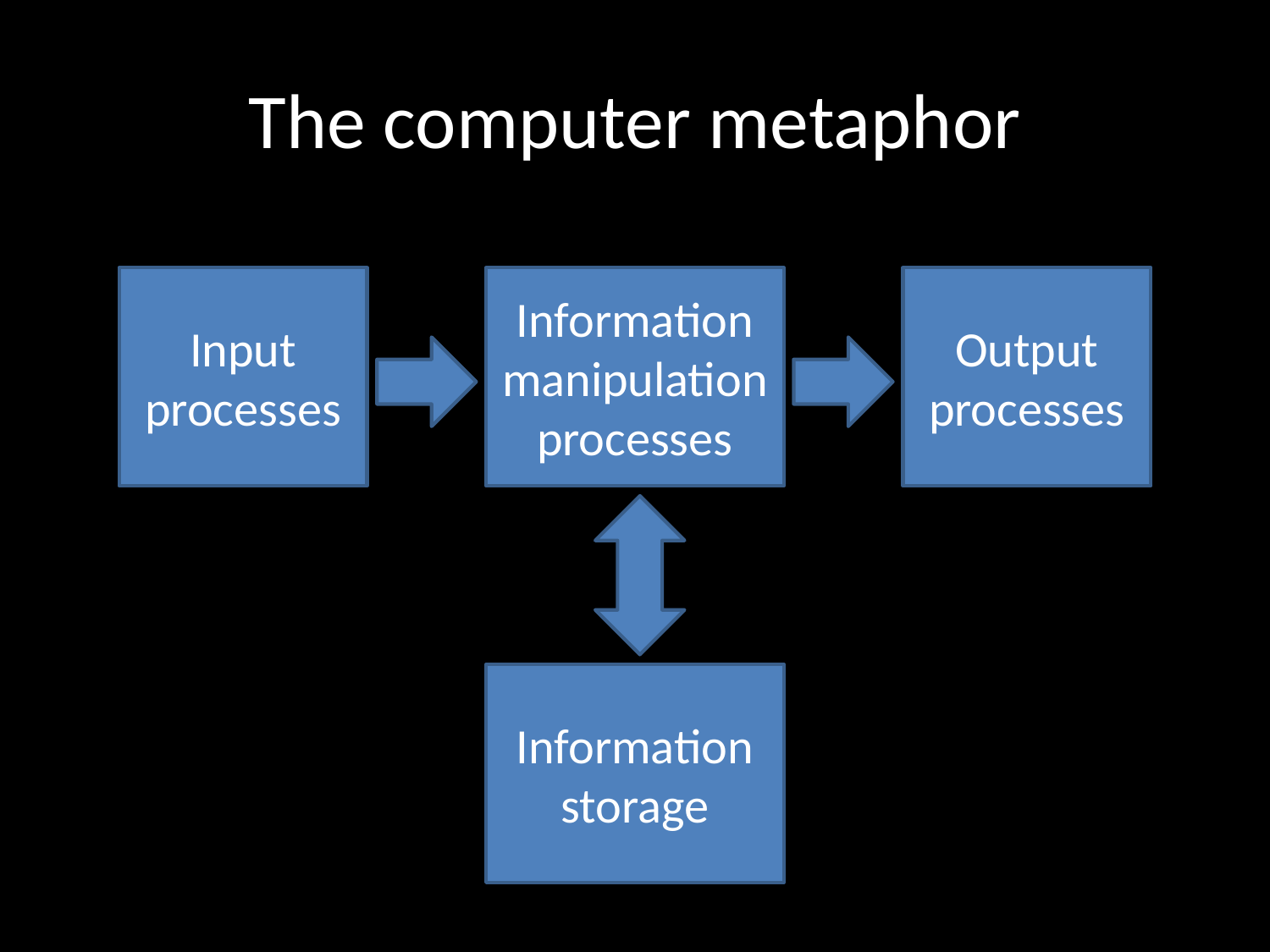

# The computer metaphor
Input processes
Information manipulation processes
Output processes

Information storage